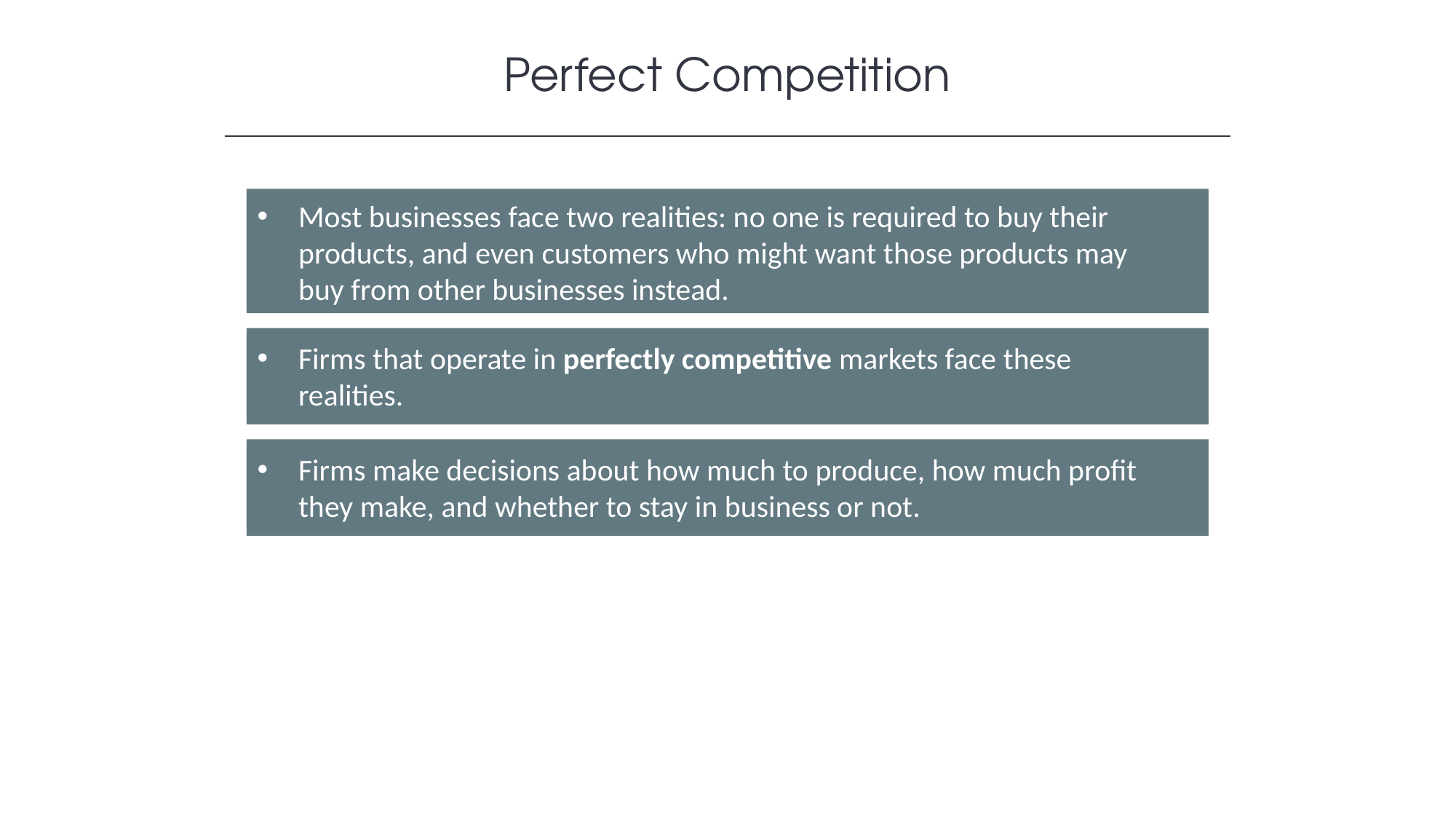

Perfect Competition

Most businesses face two realities: no one is required to buy their products, and even customers who might want those products may buy from other businesses instead.

Firms that operate in perfectly competitive markets face these realities.

Firms make decisions about how much to produce, how much profit they make, and whether to stay in business or not.